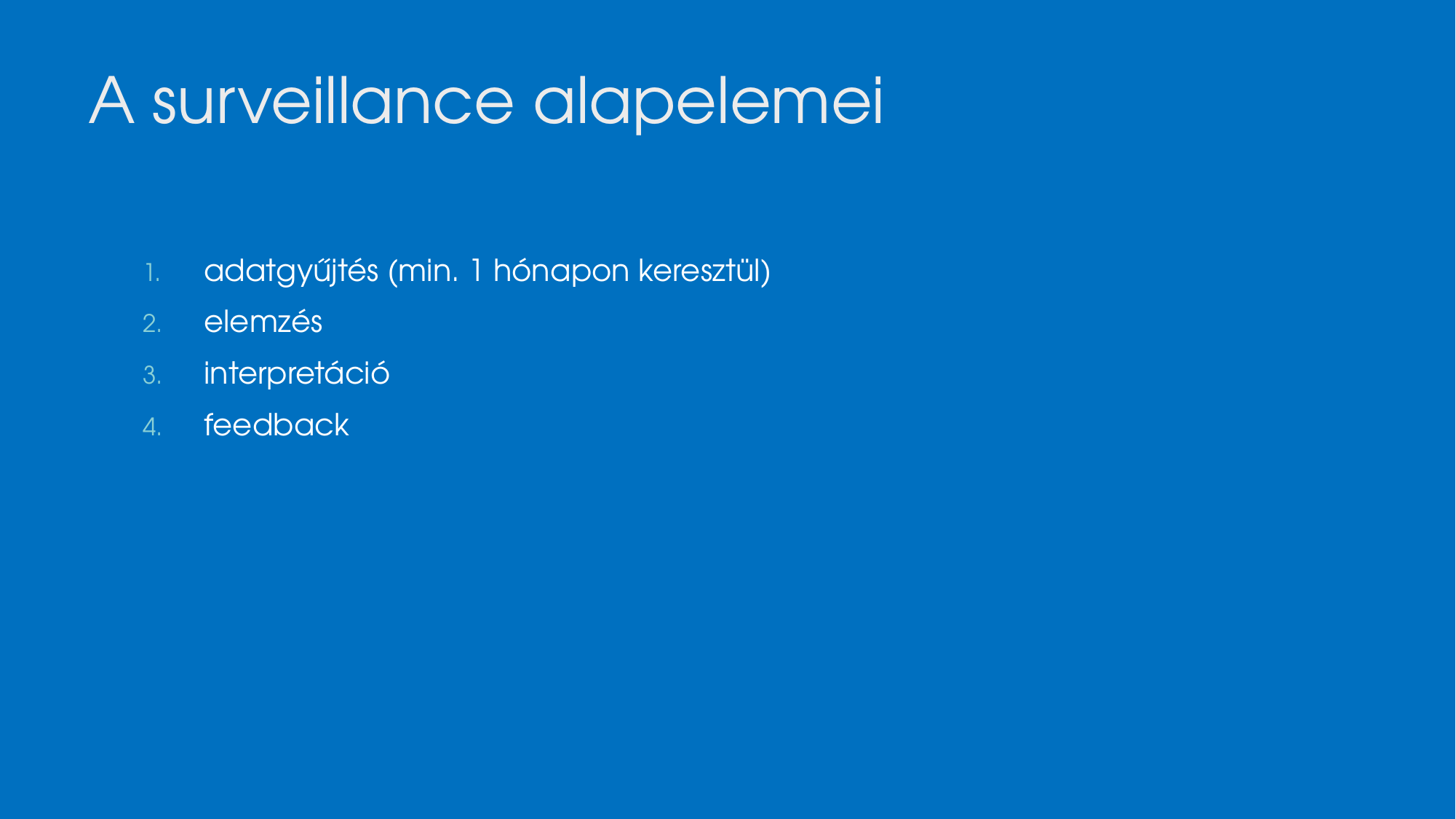

# A surveillance alapelemei
adatgyűjtés (min. 1 hónapon keresztül)
elemzés
interpretáció
feedback